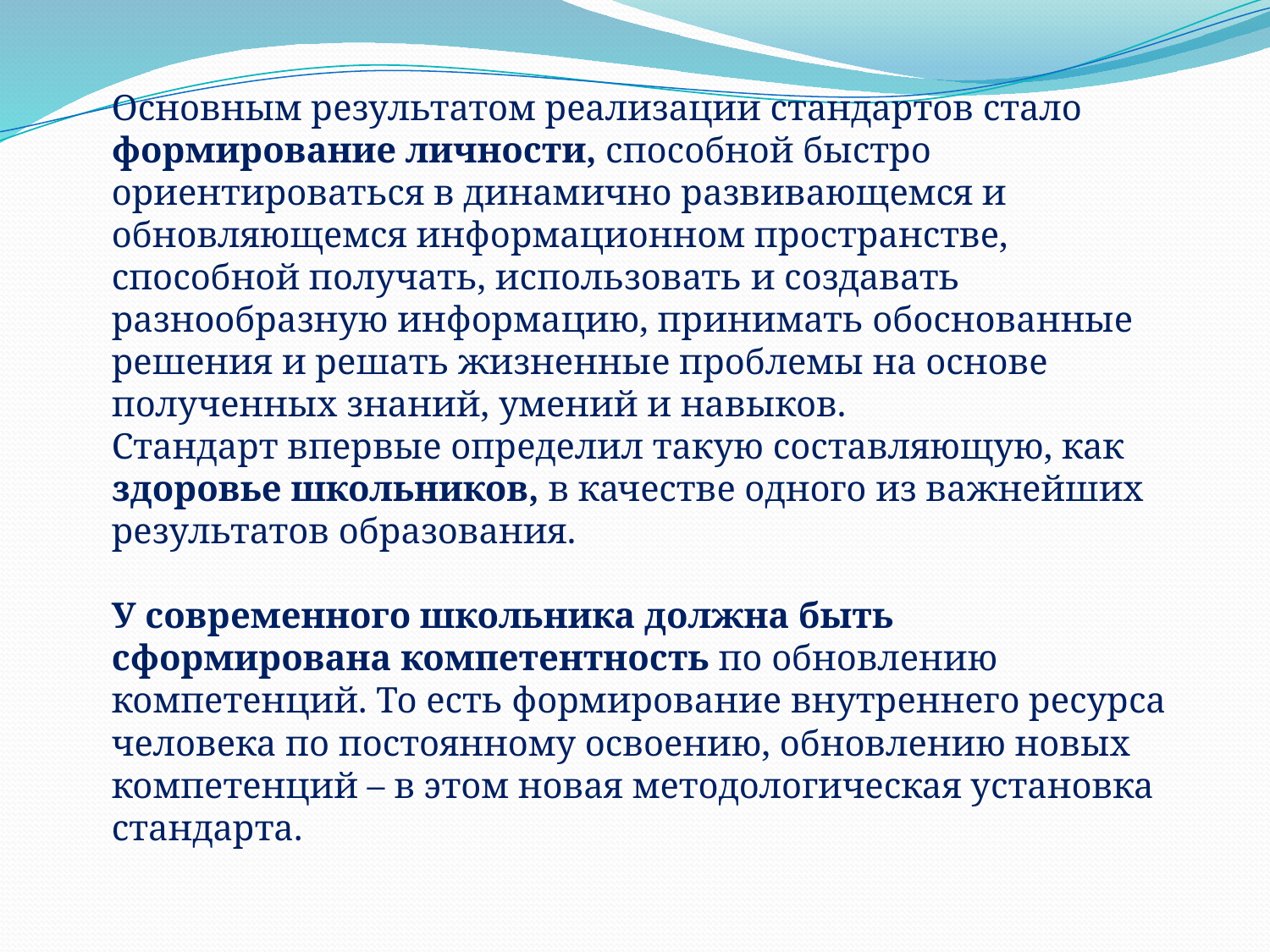

Основным результатом реализации стандартов стало формирование личности, способной быстро ориентироваться в динамично развивающемся и обновляющемся информационном пространстве, способной получать, использовать и создавать разнообразную информацию, принимать обоснованные решения и решать жизненные проблемы на основе полученных знаний, умений и навыков.
Стандарт впервые определил такую составляющую, как здоровье школьников, в качестве одного из важнейших результатов образования.

У современного школьника должна быть сформирована компетентность по обновлению компетенций. То есть формирование внутреннего ресурса человека по постоянному освоению, обновлению новых компетенций – в этом новая методологическая установка стандарта.